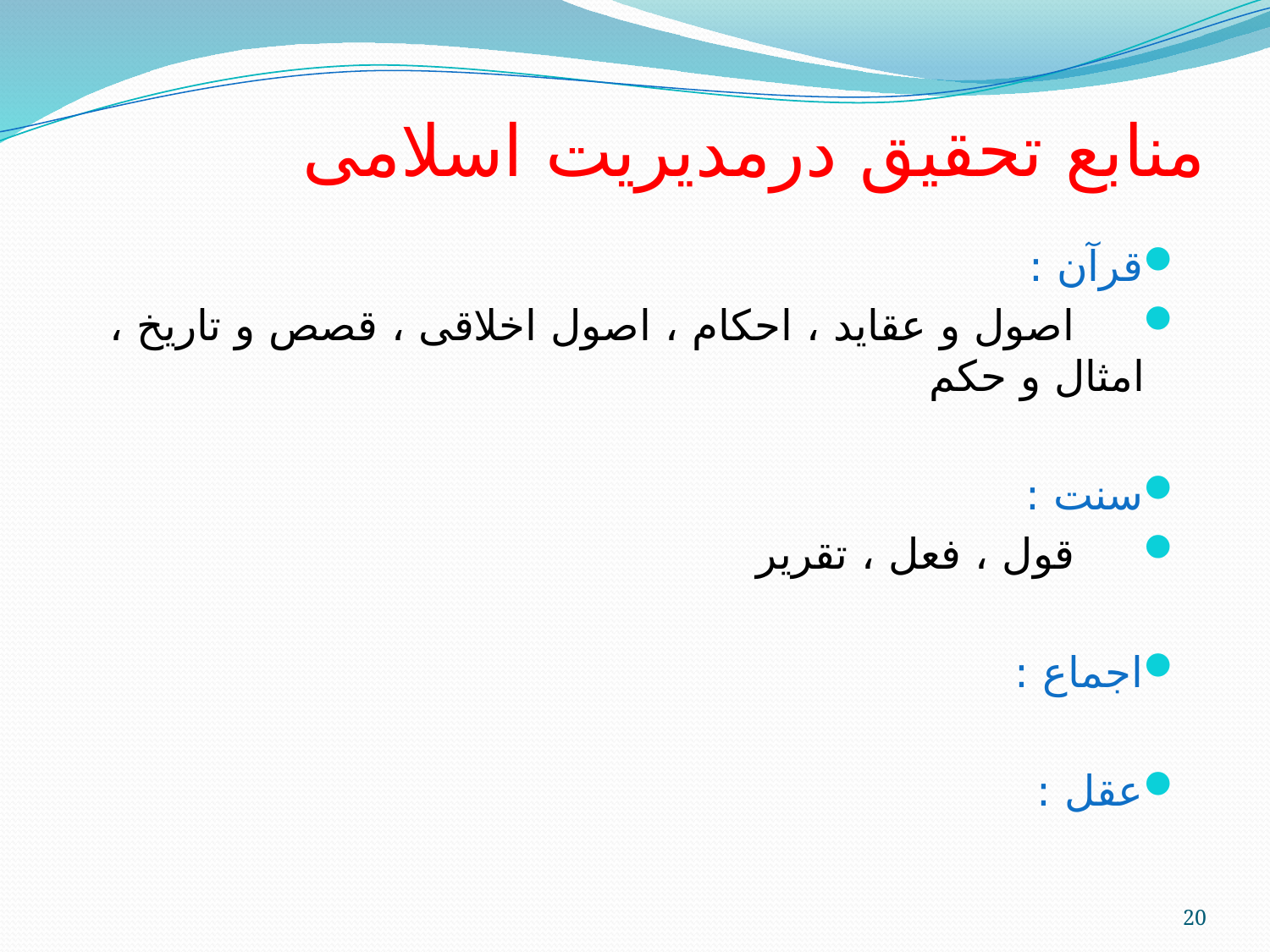

# منابع تحقیق درمدیریت اسلامی
قرآن :
     اصول و عقاید ، احکام ، اصول اخلاقی ، قصص و تاریخ ، امثال و حکم

سنت :
     قول ، فعل ، تقریر

اجماع :

عقل :
20